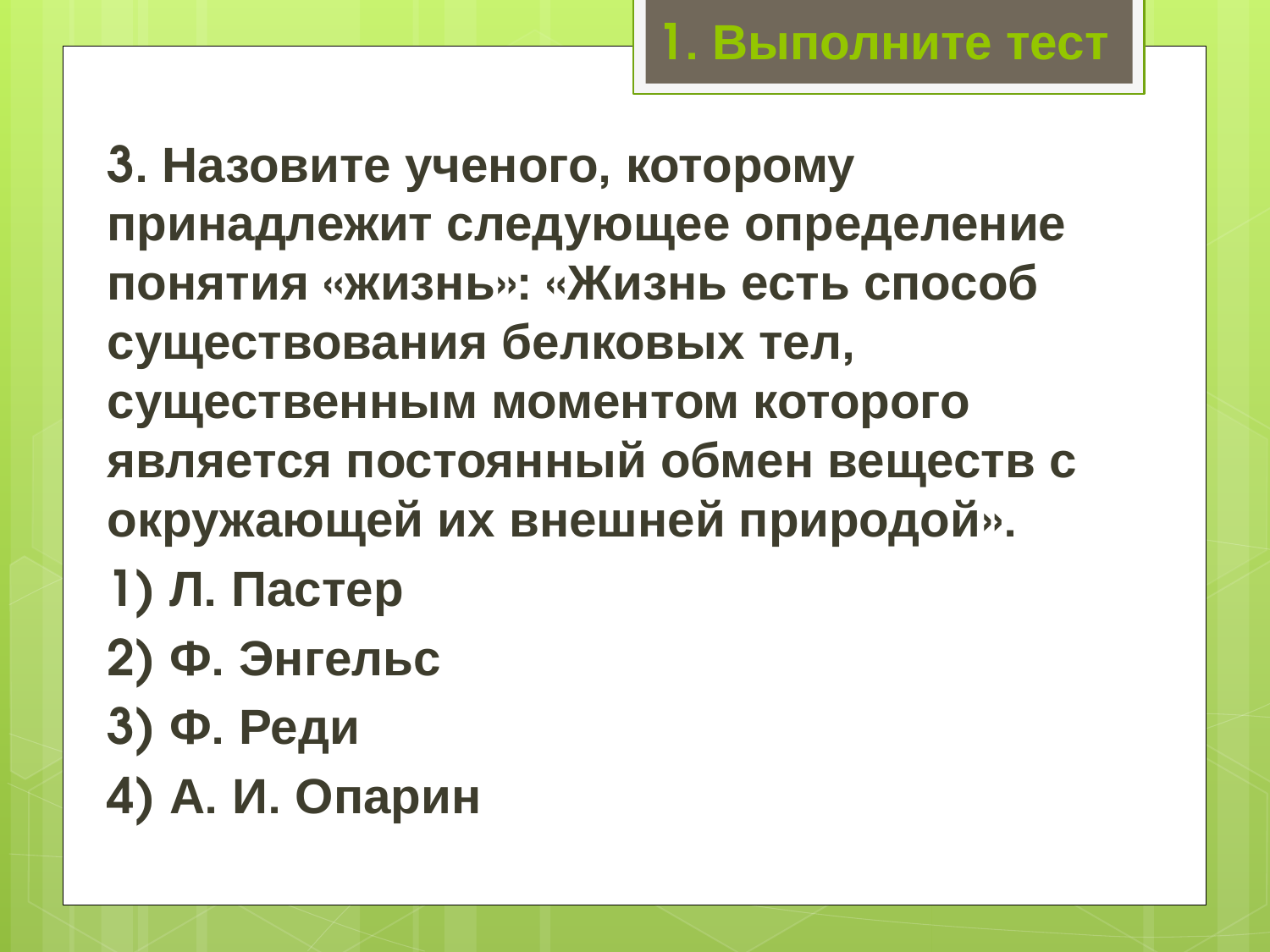

# 1. Выполните тест
3. Назовите ученого, которому принадлежит сле­дующее определение понятия «жизнь»: «Жизнь есть способ существования белковых тел, существенным моментом которого является постоянный обмен ве­ществ с окружающей их внешней природой».
1) Л. Пастер
2) Ф. Энгельс
3) Ф. Реди
4) А. И. Опарин